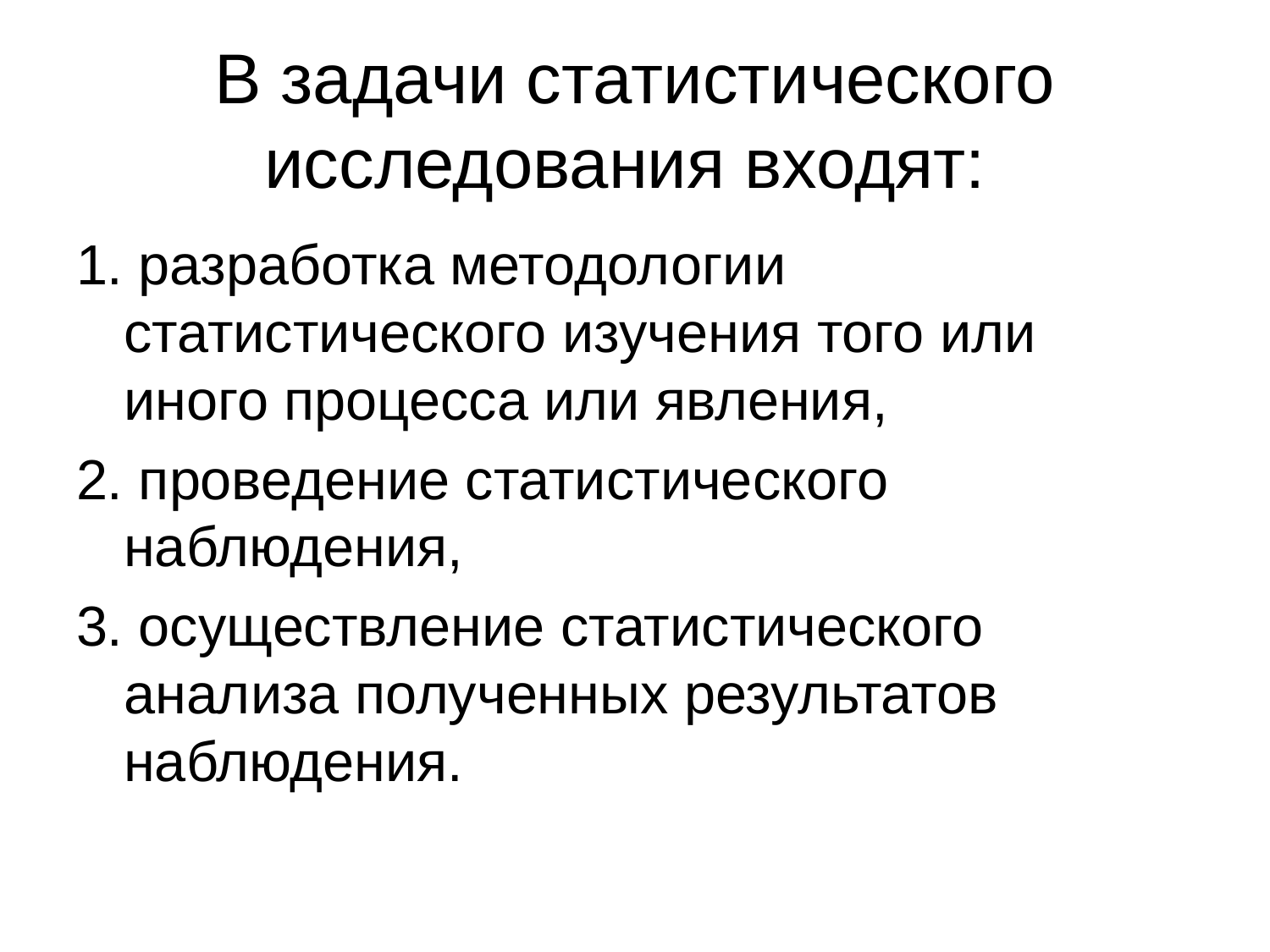

# В задачи статистического исследования входят:
1. разработка методологии статистического изучения того или иного процесса или явления,
2. проведение статистического наблюдения,
3. осуществление статистического анализа полученных результатов наблюдения.